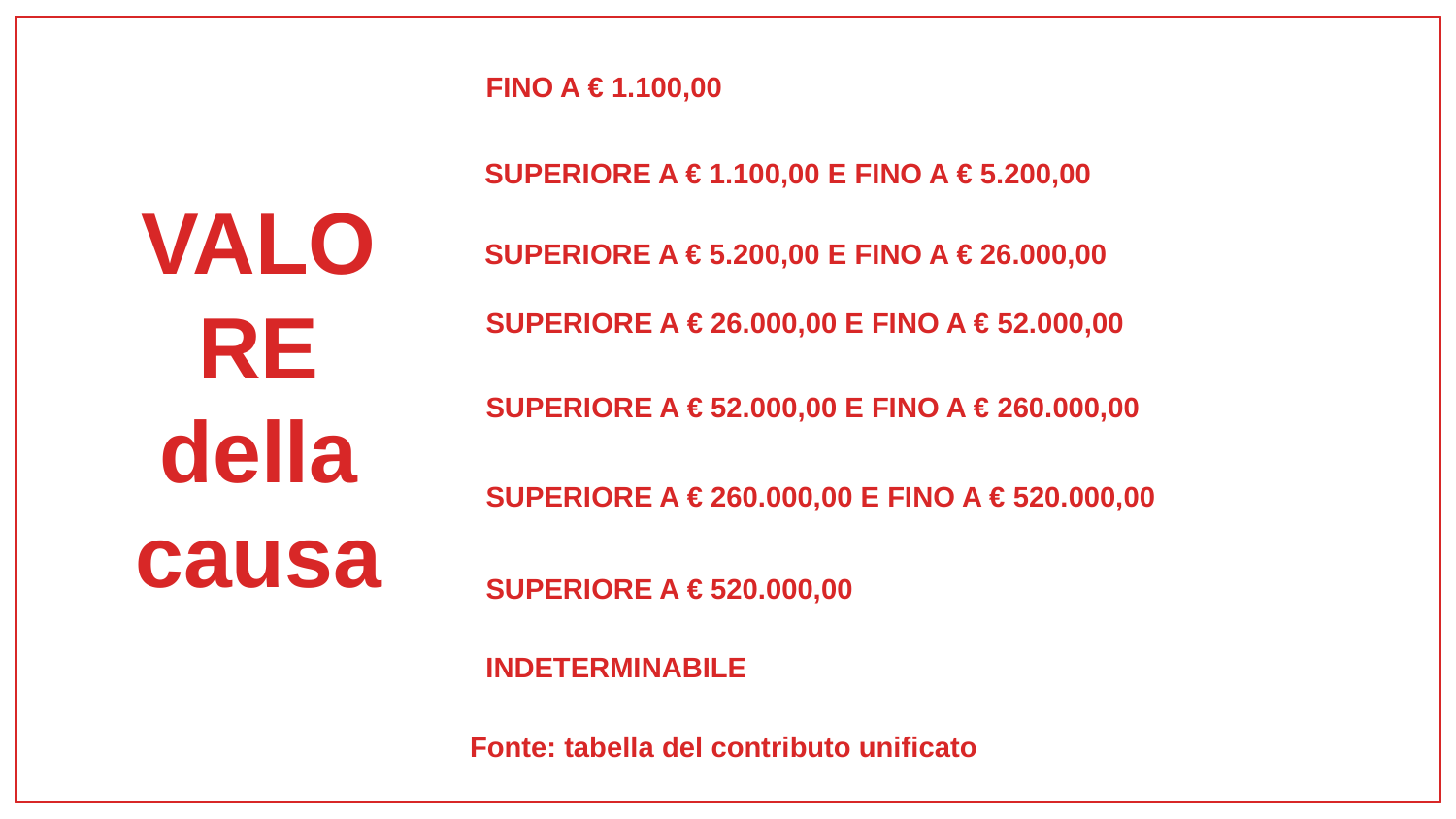

FINO A € 1.100,00
SUPERIORE A € 1.100,00 E FINO A € 5.200,00
SUPERIORE A € 5.200,00 E FINO A € 26.000,00
# VALORE della causa
SUPERIORE A € 26.000,00 E FINO A € 52.000,00
SUPERIORE A € 52.000,00 E FINO A € 260.000,00
SUPERIORE A € 260.000,00 E FINO A € 520.000,00
SUPERIORE A € 520.000,00
INDETERMINABILE
Fonte: tabella del contributo unificato